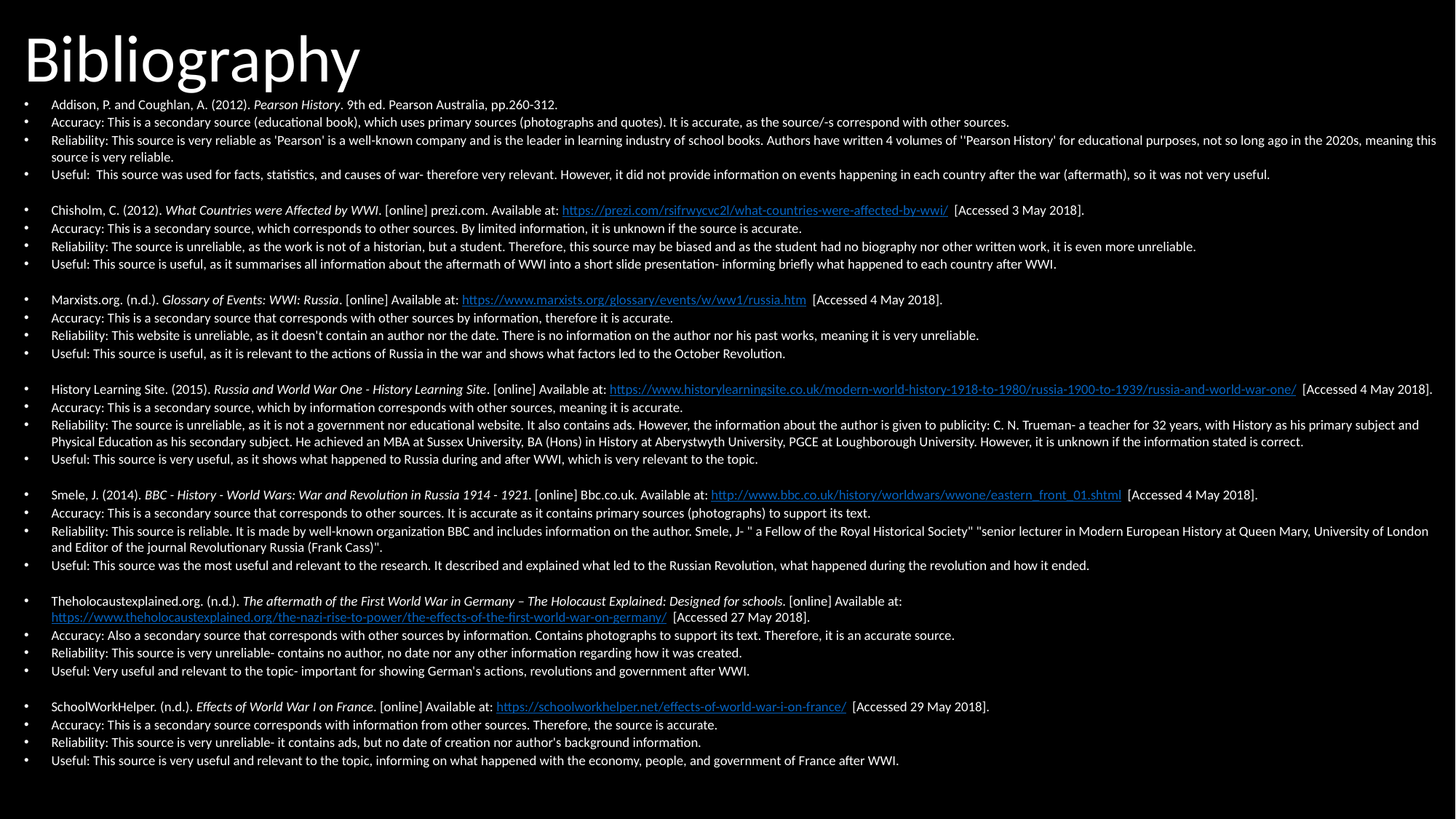

# Bibliography
Addison, P. and Coughlan, A. (2012). Pearson History. 9th ed. Pearson Australia, pp.260-312.
Accuracy: This is a secondary source (educational book), which uses primary sources (photographs and quotes). It is accurate, as the source/-s correspond with other sources.
Reliability: This source is very reliable as 'Pearson' is a well-known company and is the leader in learning industry of school books. Authors have written 4 volumes of ''Pearson History' for educational purposes, not so long ago in the 2020s, meaning this source is very reliable.
Useful:  This source was used for facts, statistics, and causes of war- therefore very relevant. However, it did not provide information on events happening in each country after the war (aftermath), so it was not very useful.

Chisholm, C. (2012). What Countries were Affected by WWI. [online] prezi.com. Available at: https://prezi.com/rsifrwycvc2l/what-countries-were-affected-by-wwi/  [Accessed 3 May 2018].
Accuracy: This is a secondary source, which corresponds to other sources. By limited information, it is unknown if the source is accurate.
Reliability: The source is unreliable, as the work is not of a historian, but a student. Therefore, this source may be biased and as the student had no biography nor other written work, it is even more unreliable.
Useful: This source is useful, as it summarises all information about the aftermath of WWI into a short slide presentation- informing briefly what happened to each country after WWI.

Marxists.org. (n.d.). Glossary of Events: WWI: Russia. [online] Available at: https://www.marxists.org/glossary/events/w/ww1/russia.htm  [Accessed 4 May 2018].
Accuracy: This is a secondary source that corresponds with other sources by information, therefore it is accurate.
Reliability: This website is unreliable, as it doesn't contain an author nor the date. There is no information on the author nor his past works, meaning it is very unreliable.
Useful: This source is useful, as it is relevant to the actions of Russia in the war and shows what factors led to the October Revolution.

History Learning Site. (2015). Russia and World War One - History Learning Site. [online] Available at: https://www.historylearningsite.co.uk/modern-world-history-1918-to-1980/russia-1900-to-1939/russia-and-world-war-one/  [Accessed 4 May 2018].
Accuracy: This is a secondary source, which by information corresponds with other sources, meaning it is accurate.
Reliability: The source is unreliable, as it is not a government nor educational website. It also contains ads. However, the information about the author is given to publicity: C. N. Trueman- a teacher for 32 years, with History as his primary subject and Physical Education as his secondary subject. He achieved an MBA at Sussex University, BA (Hons) in History at Aberystwyth University, PGCE at Loughborough University. However, it is unknown if the information stated is correct.
Useful: This source is very useful, as it shows what happened to Russia during and after WWI, which is very relevant to the topic.

Smele, J. (2014). BBC - History - World Wars: War and Revolution in Russia 1914 - 1921. [online] Bbc.co.uk. Available at: http://www.bbc.co.uk/history/worldwars/wwone/eastern_front_01.shtml  [Accessed 4 May 2018].
Accuracy: This is a secondary source that corresponds to other sources. It is accurate as it contains primary sources (photographs) to support its text.
Reliability: This source is reliable. It is made by well-known organization BBC and includes information on the author. Smele, J- " a Fellow of the Royal Historical Society" "senior lecturer in Modern European History at Queen Mary, University of London and Editor of the journal Revolutionary Russia (Frank Cass)".
Useful: This source was the most useful and relevant to the research. It described and explained what led to the Russian Revolution, what happened during the revolution and how it ended.

Theholocaustexplained.org. (n.d.). The aftermath of the First World War in Germany – The Holocaust Explained: Designed for schools. [online] Available at: https://www.theholocaustexplained.org/the-nazi-rise-to-power/the-effects-of-the-first-world-war-on-germany/  [Accessed 27 May 2018].
Accuracy: Also a secondary source that corresponds with other sources by information. Contains photographs to support its text. Therefore, it is an accurate source.
Reliability: This source is very unreliable- contains no author, no date nor any other information regarding how it was created.
Useful: Very useful and relevant to the topic- important for showing German's actions, revolutions and government after WWI.

SchoolWorkHelper. (n.d.). Effects of World War I on France. [online] Available at: https://schoolworkhelper.net/effects-of-world-war-i-on-france/  [Accessed 29 May 2018].
Accuracy: This is a secondary source corresponds with information from other sources. Therefore, the source is accurate.
Reliability: This source is very unreliable- it contains ads, but no date of creation nor author's background information.
Useful: This source is very useful and relevant to the topic, informing on what happened with the economy, people, and government of France after WWI.